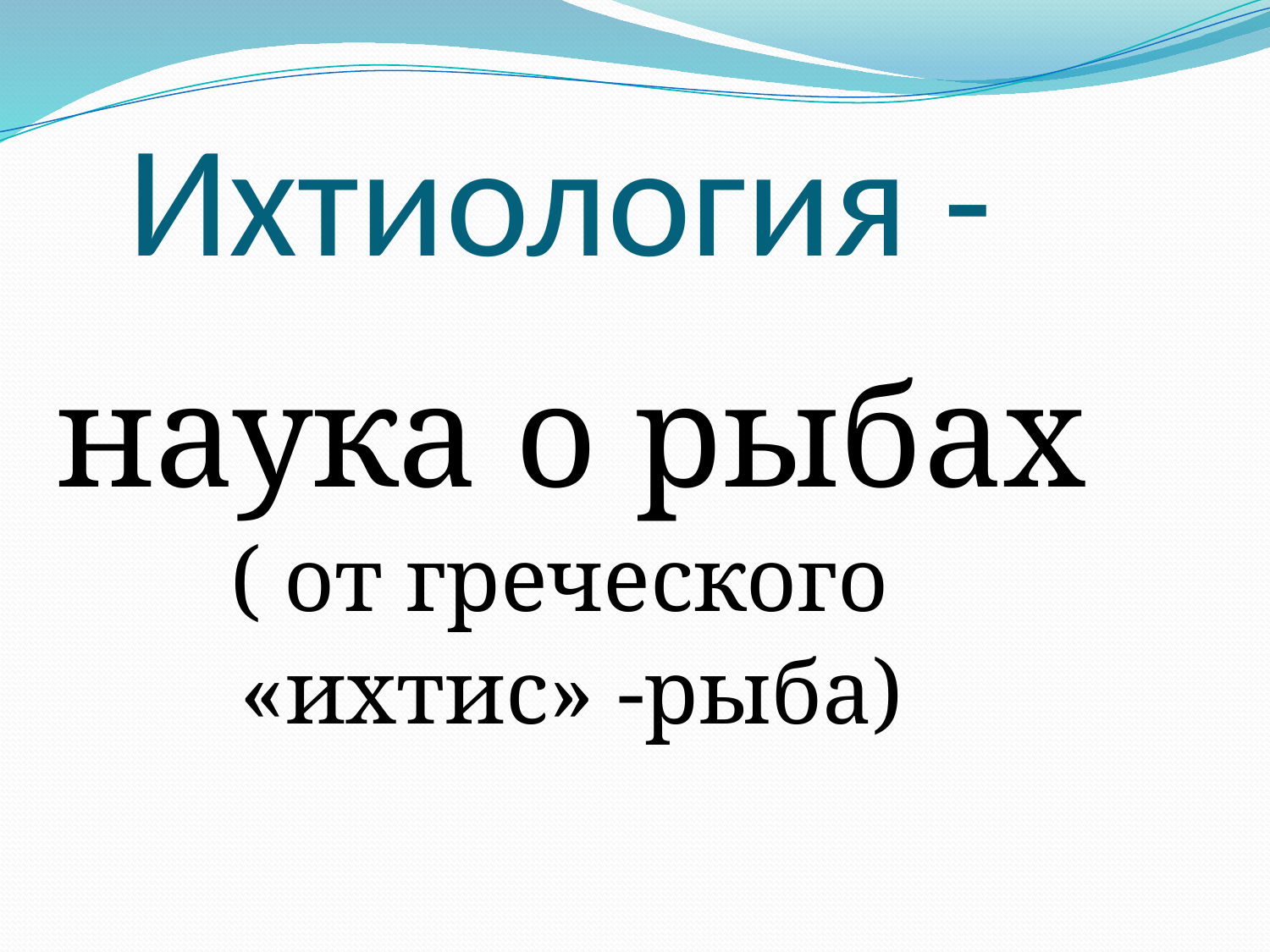

Ихтиология -
наука о рыбах
( от греческого
«ихтис» -рыба)